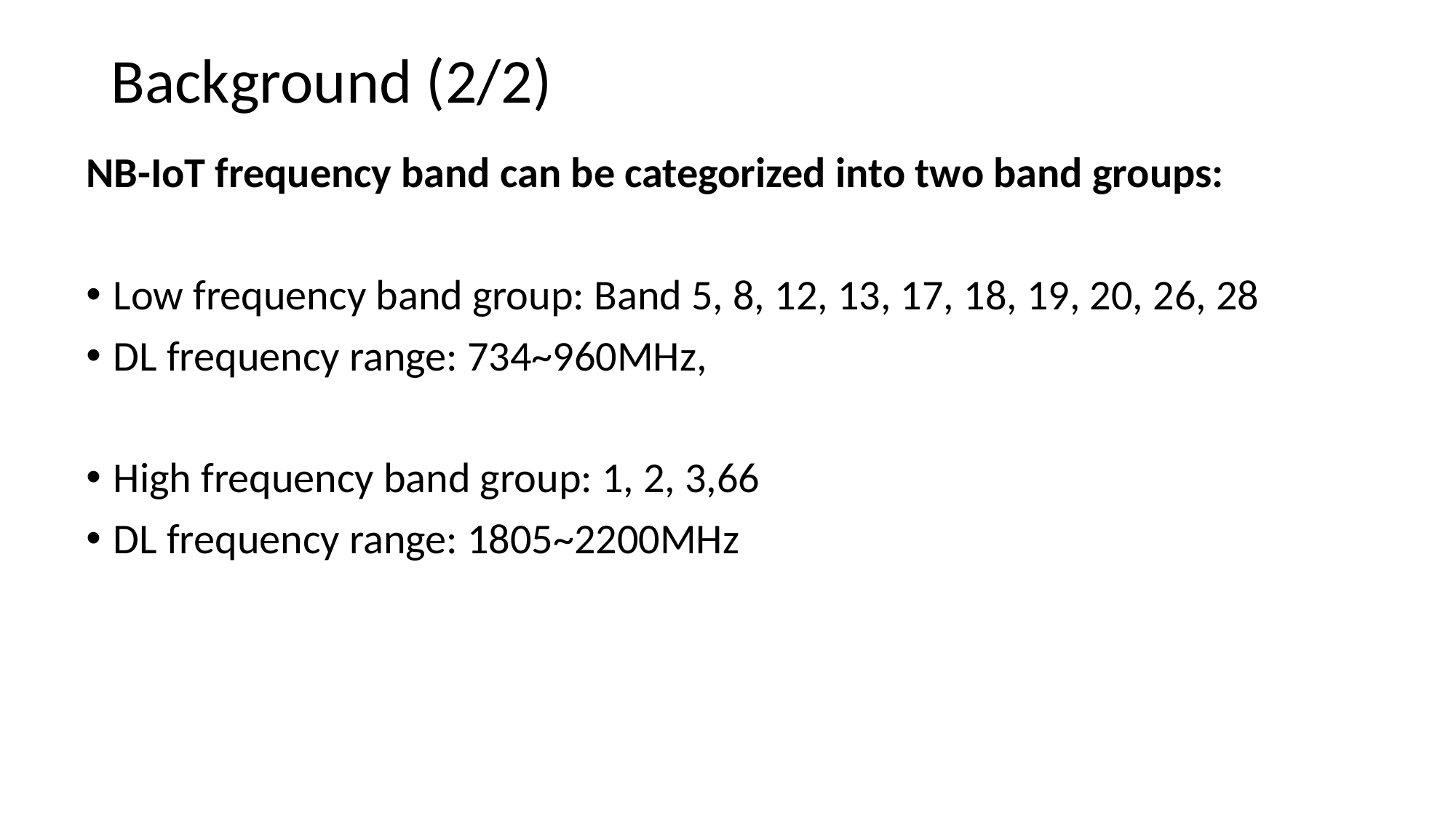

# Background (2/2)
NB-IoT frequency band can be categorized into two band groups:

Low frequency band group: Band 5, 8, 12, 13, 17, 18, 19, 20, 26, 28
DL frequency range: 734~960MHz,

High frequency band group: 1, 2, 3,66
DL frequency range: 1805~2200MHz